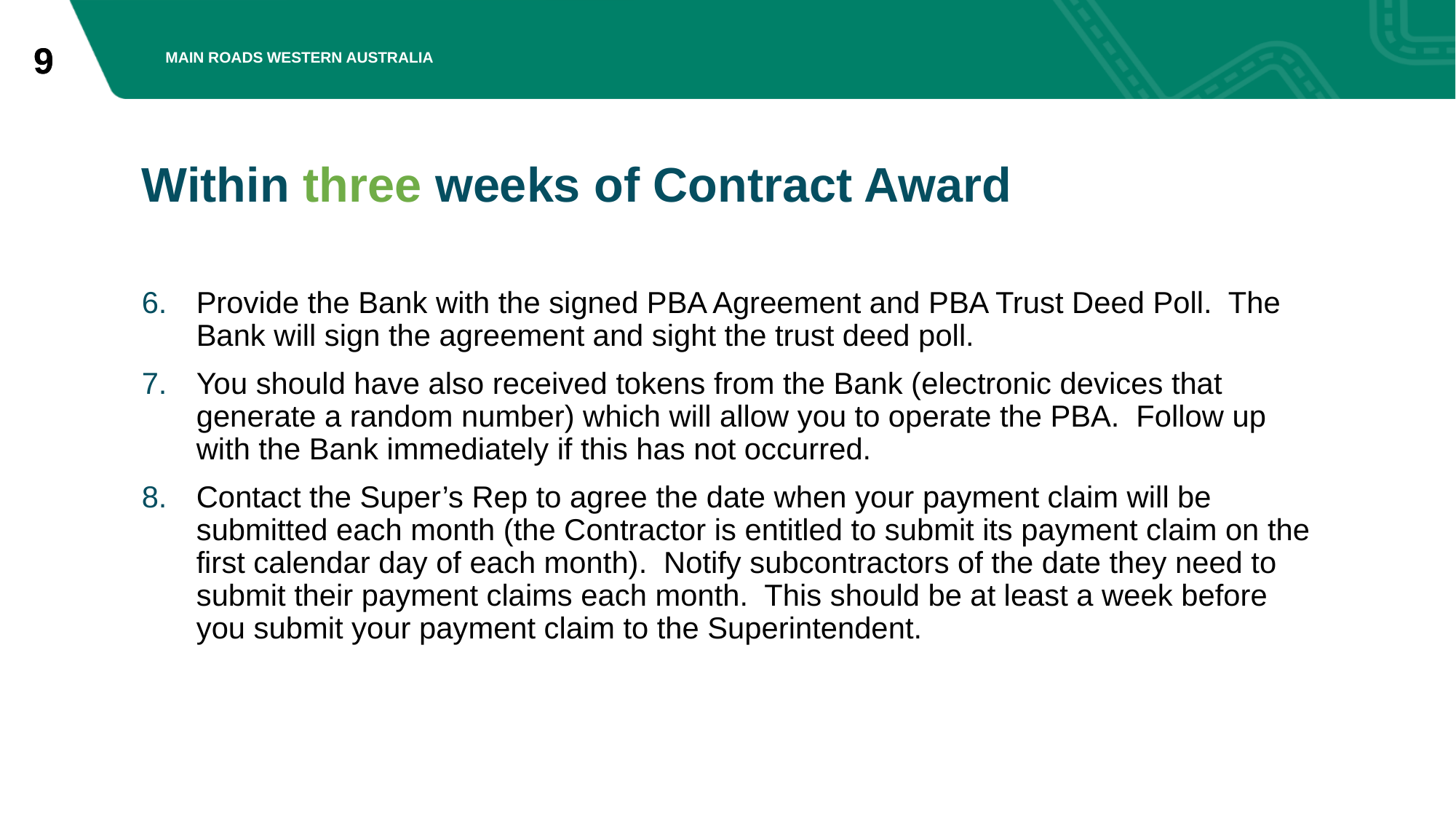

# Within three weeks of Contract Award
Provide the Bank with the signed PBA Agreement and PBA Trust Deed Poll.  The Bank will sign the agreement and sight the trust deed poll.
You should have also received tokens from the Bank (electronic devices that generate a random number) which will allow you to operate the PBA.  Follow up with the Bank immediately if this has not occurred.
Contact the Super’s Rep to agree the date when your payment claim will be submitted each month (the Contractor is entitled to submit its payment claim on the first calendar day of each month).  Notify subcontractors of the date they need to submit their payment claims each month.  This should be at least a week before you submit your payment claim to the Superintendent.